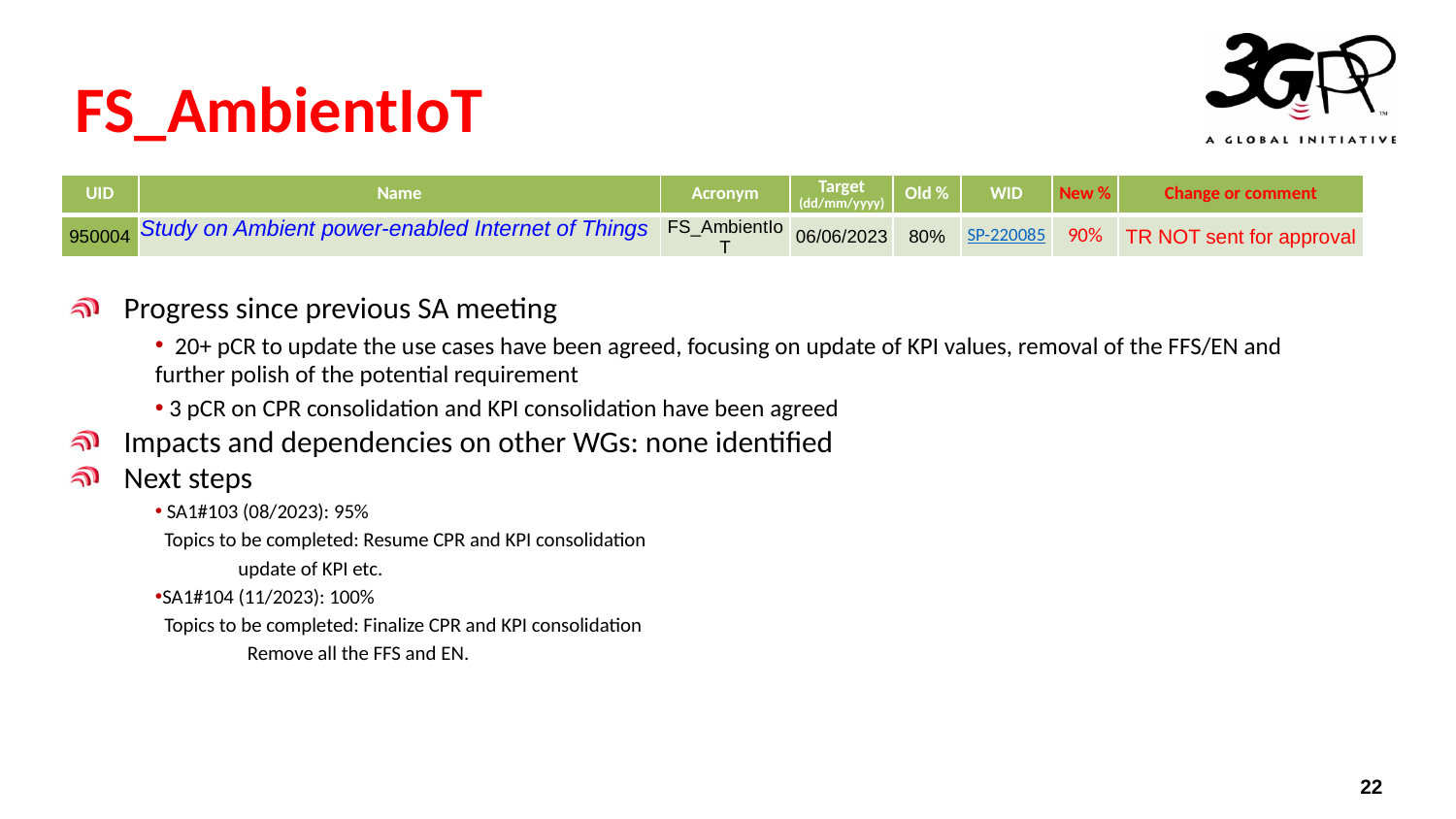

# FS_AmbientIoT
| UID | Name | Acronym | Target (dd/mm/yyyy) | Old % | WID | New % | Change or comment |
| --- | --- | --- | --- | --- | --- | --- | --- |
| 950004 | Study on Ambient power-enabled Internet of Things | FS\_AmbientIoT | 06/06/2023 | 80% | SP-220085 | 90% | TR NOT sent for approval |
Progress since previous SA meeting
  20+ pCR to update the use cases have been agreed, focusing on update of KPI values, removal of the FFS/EN and further polish of the potential requirement
 3 pCR on CPR consolidation and KPI consolidation have been agreed
Impacts and dependencies on other WGs: none identified
Next steps
 SA1#103 (08/2023): 95%
  Topics to be completed: Resume CPR and KPI consolidation
                  update of KPI etc.
SA1#104 (11/2023): 100%
  Topics to be completed: Finalize CPR and KPI consolidation
                    Remove all the FFS and EN.